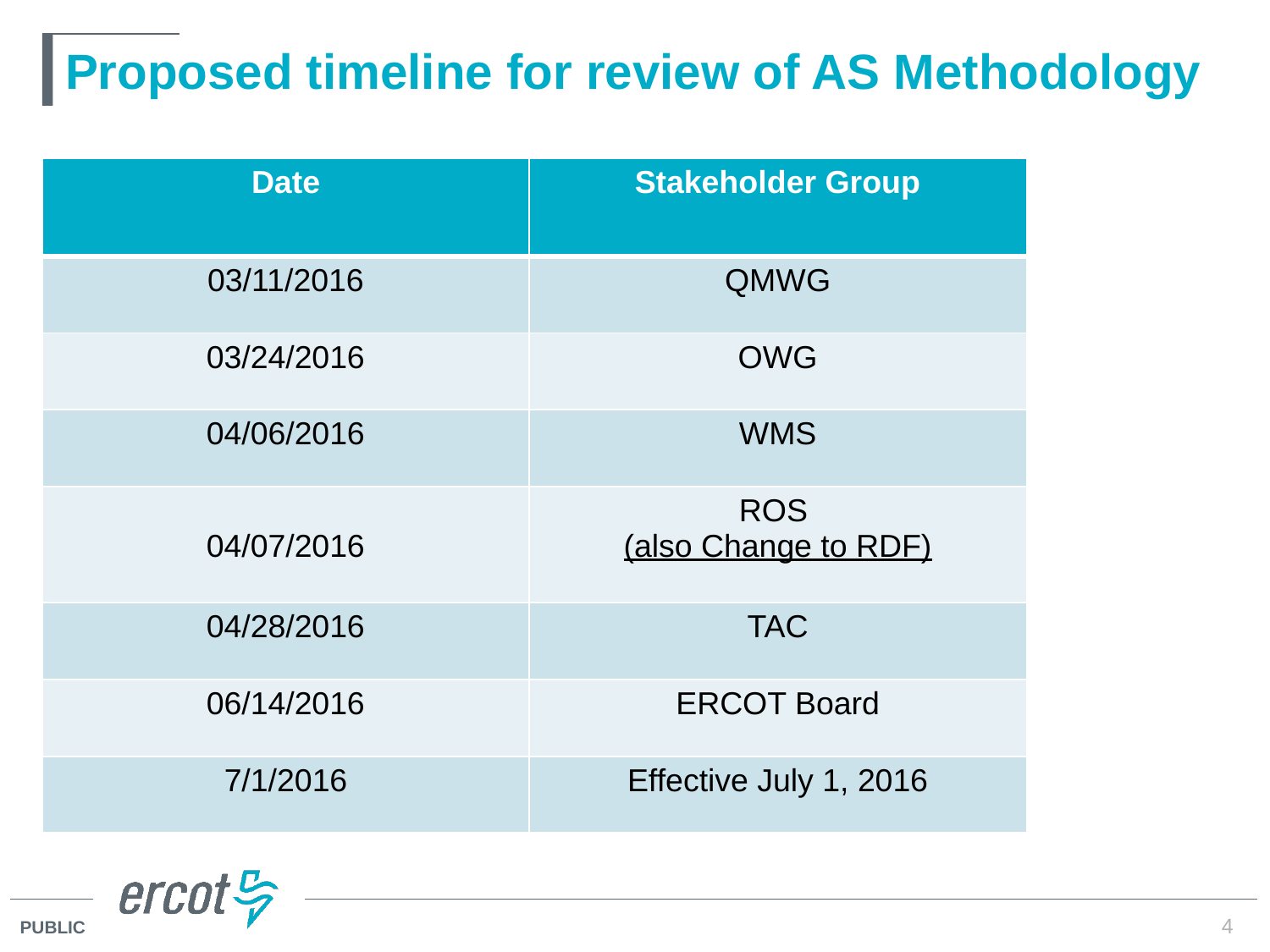

# Proposed timeline for review of AS Methodology
| Date | Stakeholder Group |
| --- | --- |
| 03/11/2016 | QMWG |
| 03/24/2016 | OWG |
| 04/06/2016 | WMS |
| 04/07/2016 | ROS (also Change to RDF) |
| 04/28/2016 | TAC |
| 06/14/2016 | ERCOT Board |
| 7/1/2016 | Effective July 1, 2016 |
4